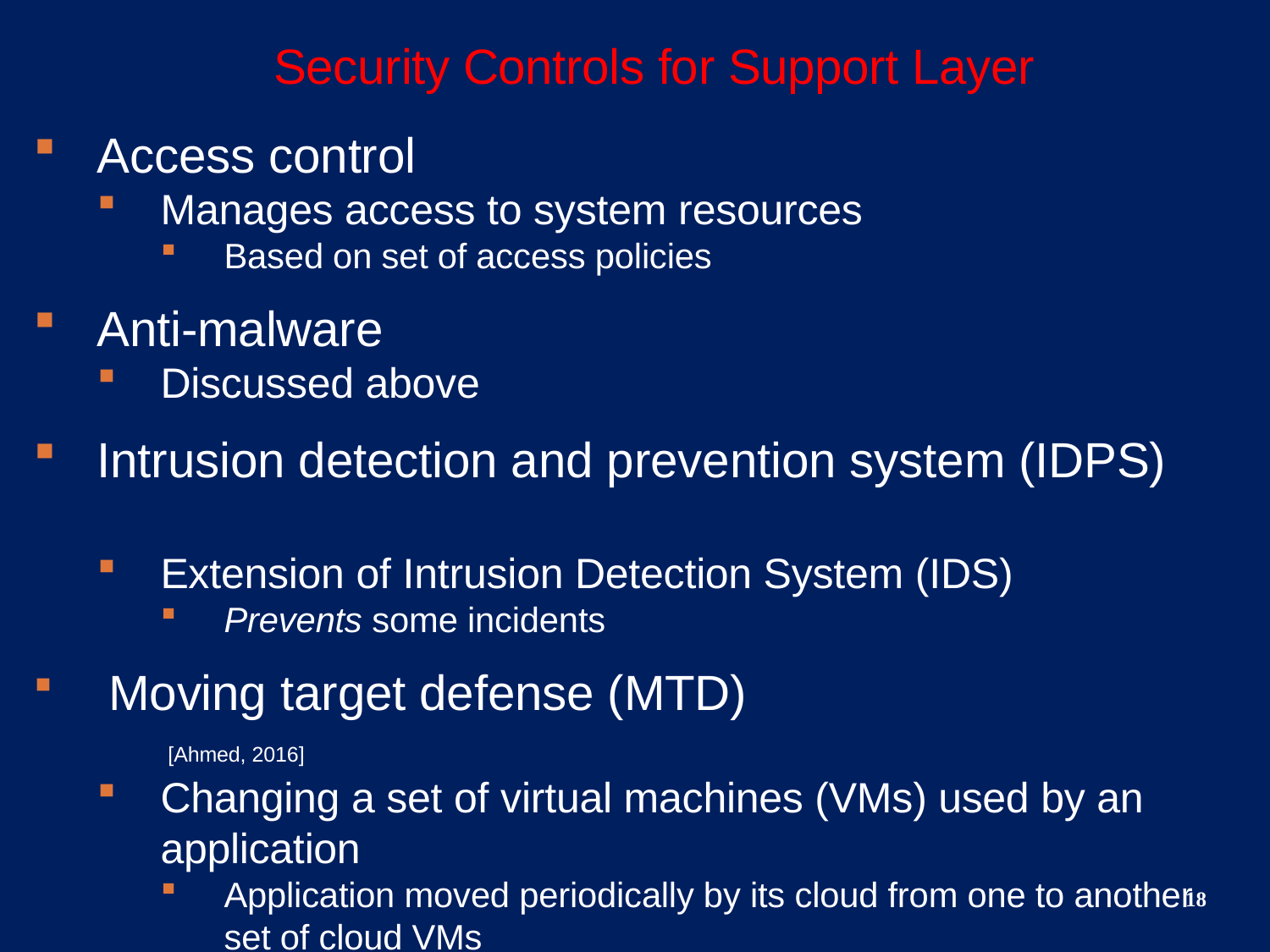

# Security Controls for Support Layer
Access control
Manages access to system resources
Based on set of access policies
Anti-malware
Discussed above
Intrusion detection and prevention system (IDPS)
Extension of Intrusion Detection System (IDS)
Prevents some incidents
 Moving target defense (MTD) 	 [Ahmed, 2016]
Changing a set of virtual machines (VMs) used by an application
Application moved periodically by its cloud from one to another set of cloud VMs
Before attackers can compromise it
18